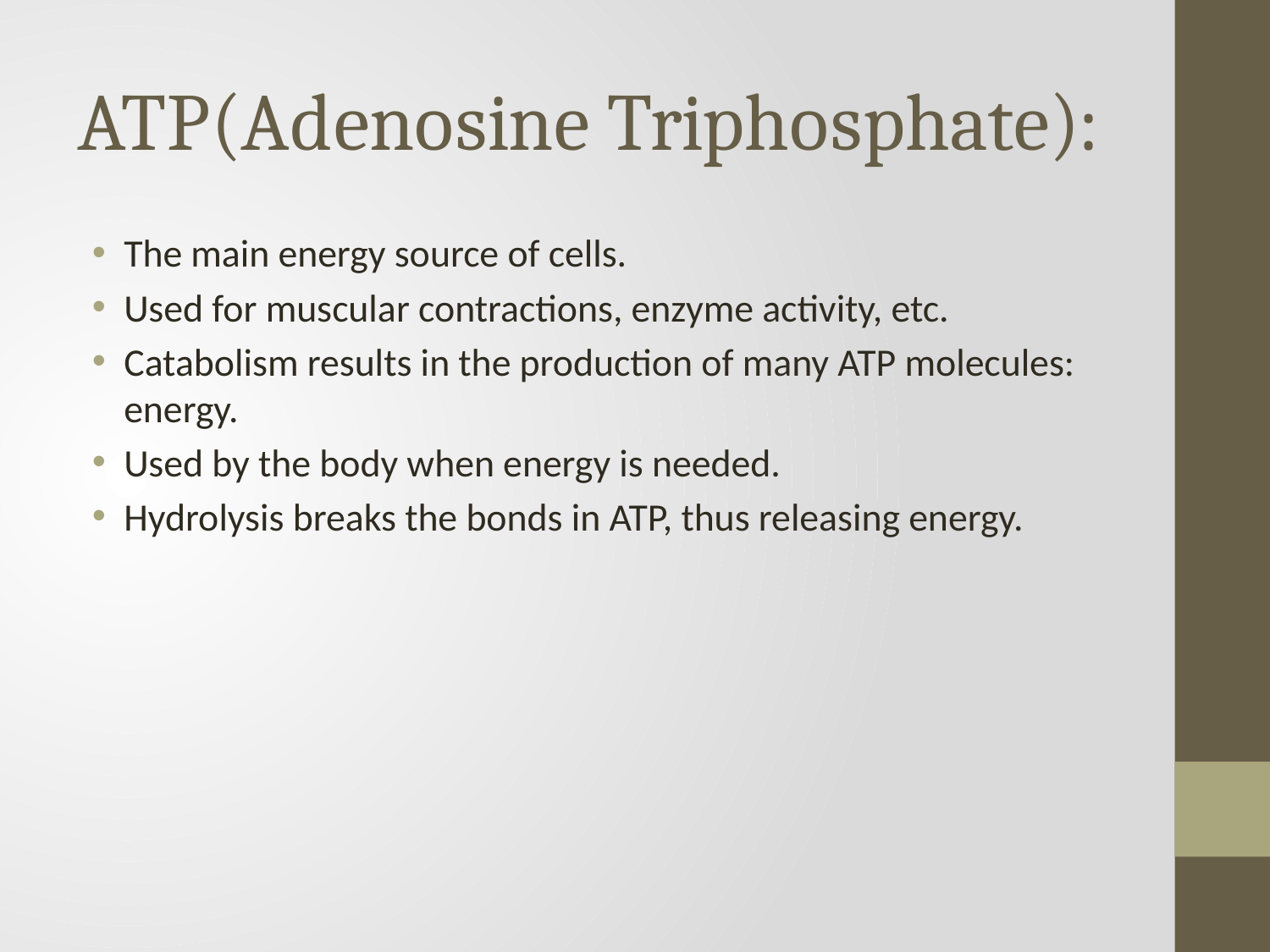

# ATP(Adenosine Triphosphate):
The main energy source of cells.
Used for muscular contractions, enzyme activity, etc.
Catabolism results in the production of many ATP molecules: energy.
Used by the body when energy is needed.
Hydrolysis breaks the bonds in ATP, thus releasing energy.